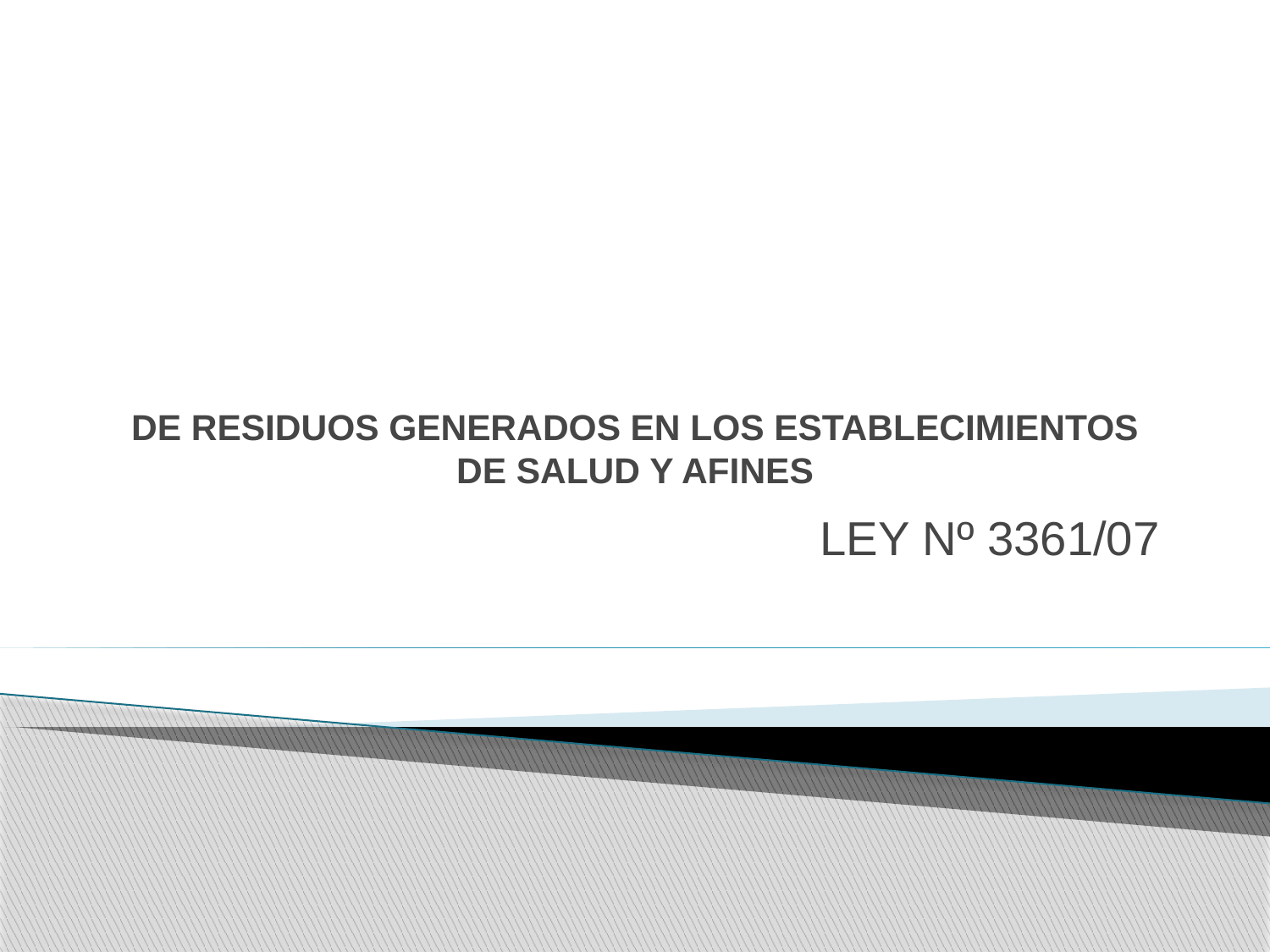

# DE RESIDUOS GENERADOS EN LOS ESTABLECIMIENTOS DE SALUD Y AFINES
LEY Nº 3361/07